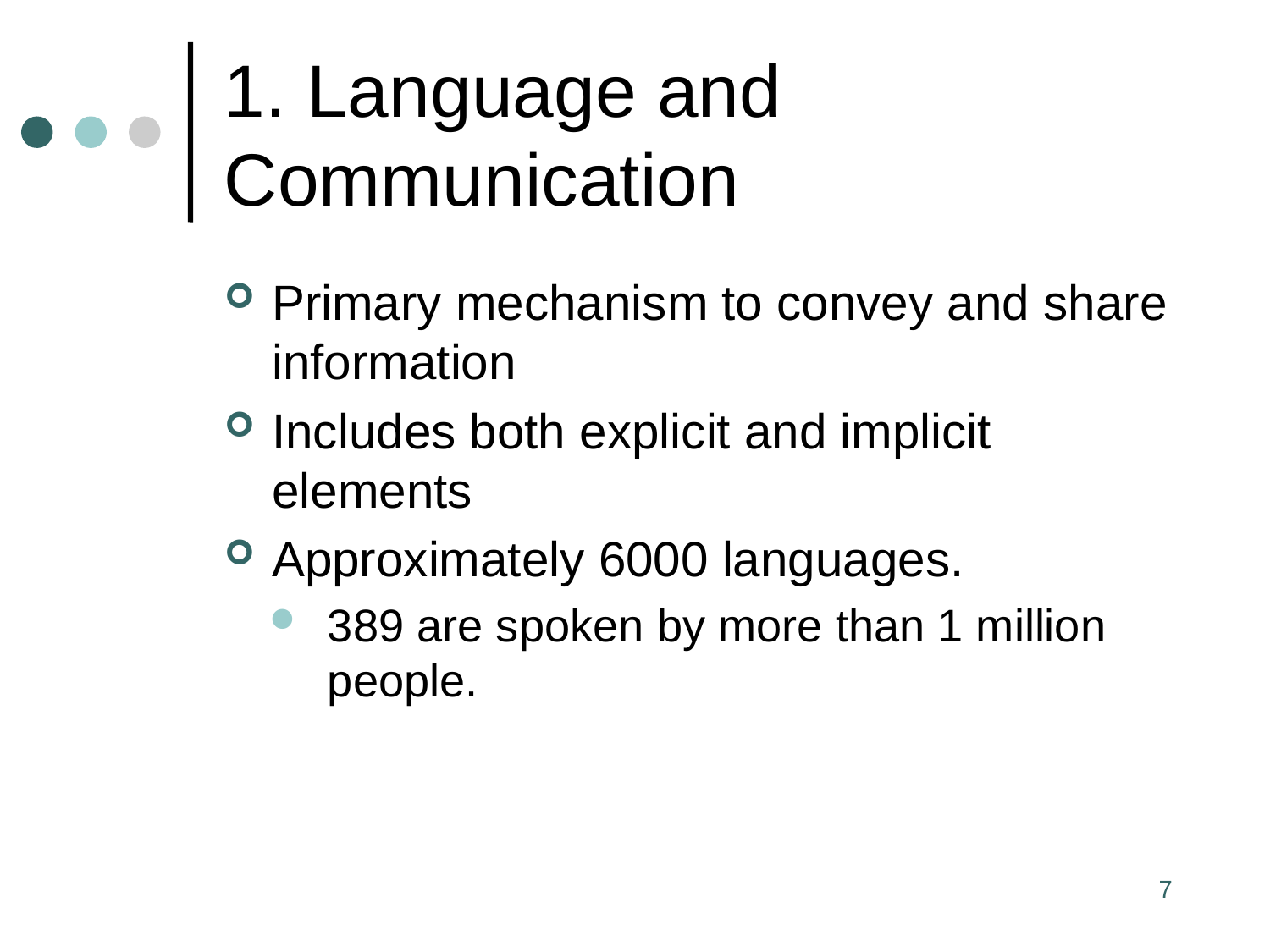

# 1. Language and Communication
Primary mechanism to convey and share information
Includes both explicit and implicit elements
Approximately 6000 languages.
389 are spoken by more than 1 million people.

7